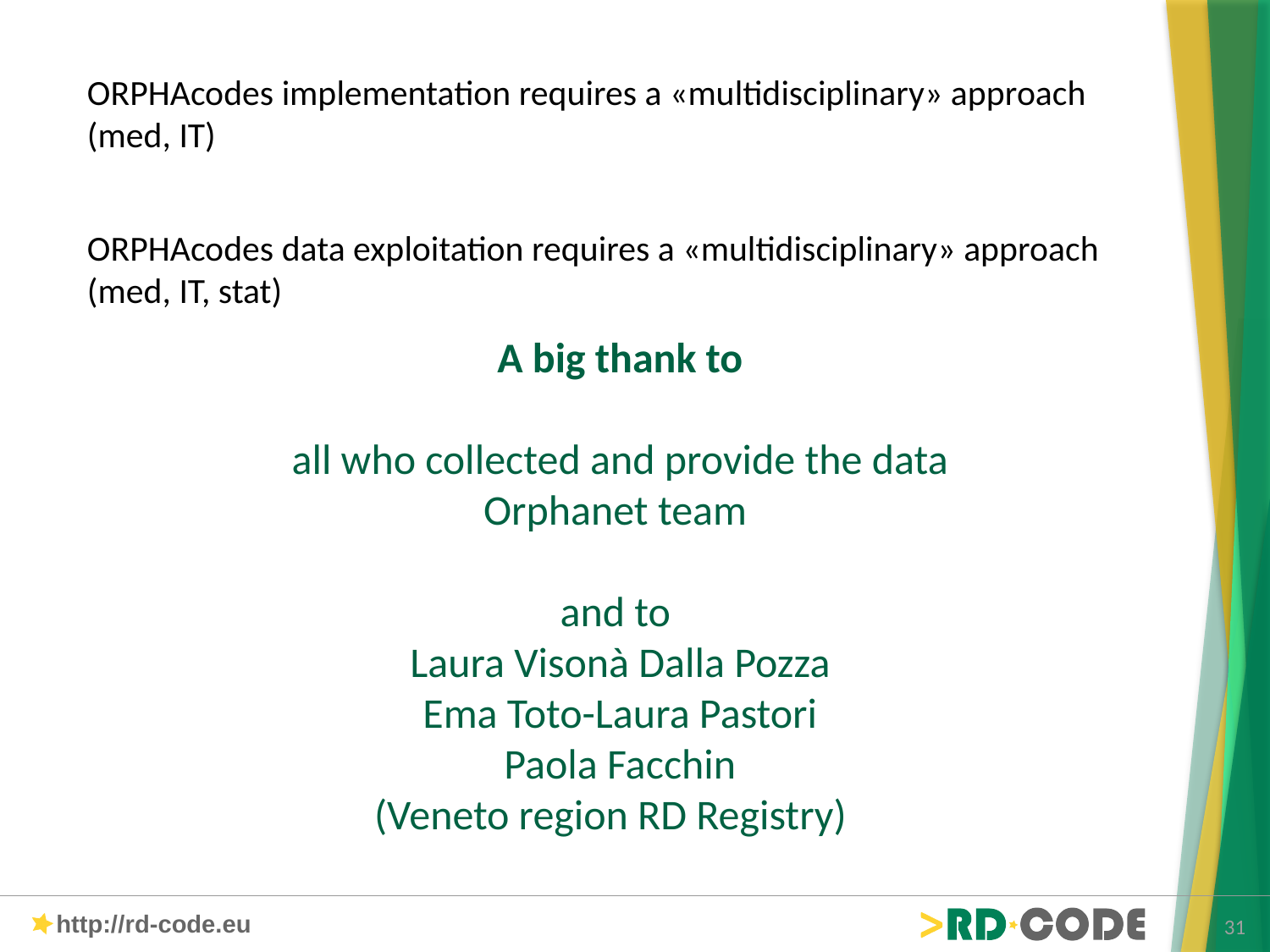

ORPHAcodes implementation requires a «multidisciplinary» approach
(med, IT)

ORPHAcodes data exploitation requires a «multidisciplinary» approach
(med, IT, stat)

A big thank to

all who collected and provide the data
Orphanet team

and to
Laura Visonà Dalla Pozza
Ema Toto-Laura Pastori
Paola Facchin
(Veneto region RD Registry)

31